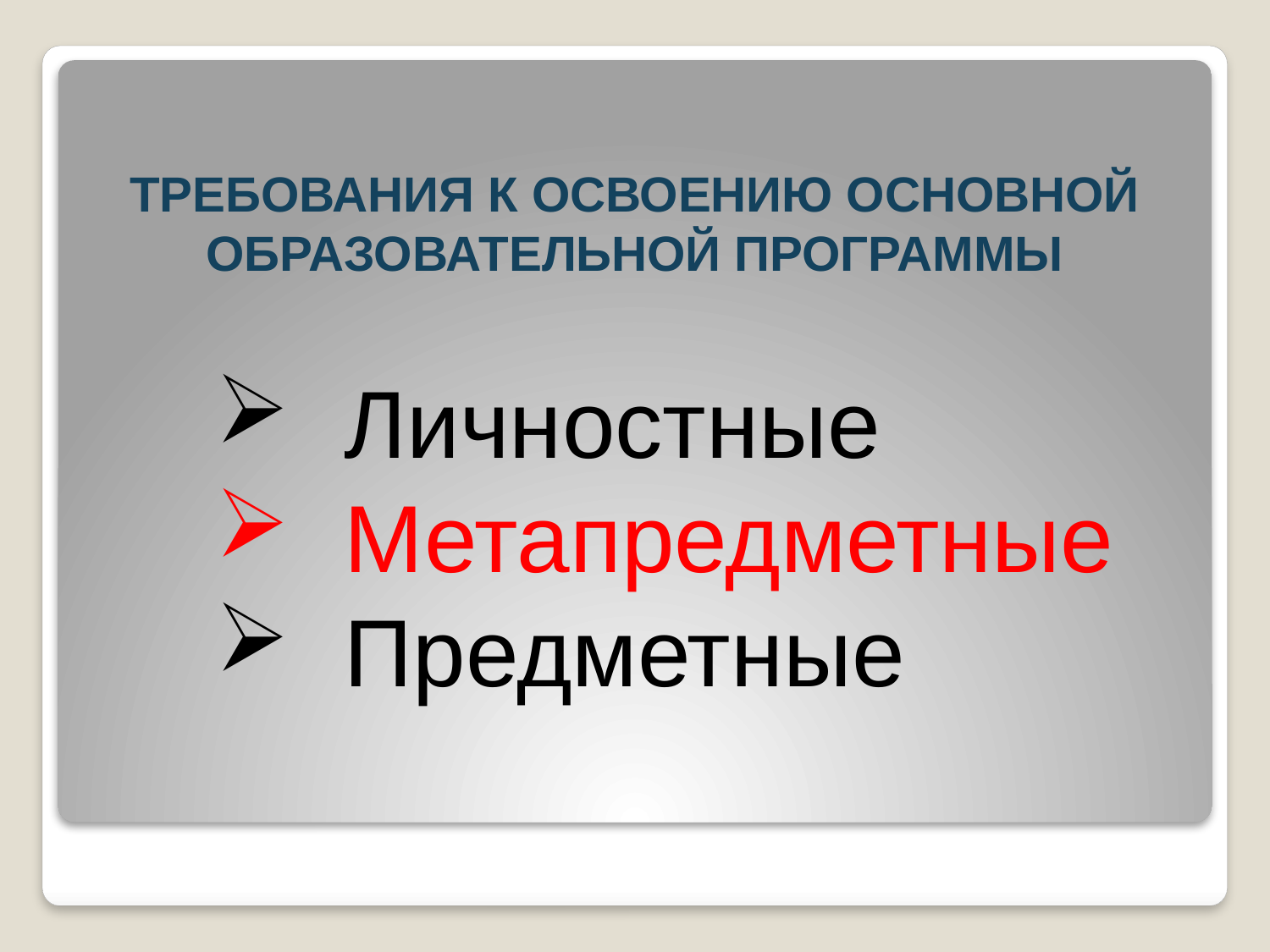

# ТРЕБОВАНИЯ К ОСВОЕНИЮ ОСНОВНОЙ ОБРАЗОВАТЕЛЬНОЙ ПРОГРАММЫ
  Личностные
  Метапредметные
  Предметные